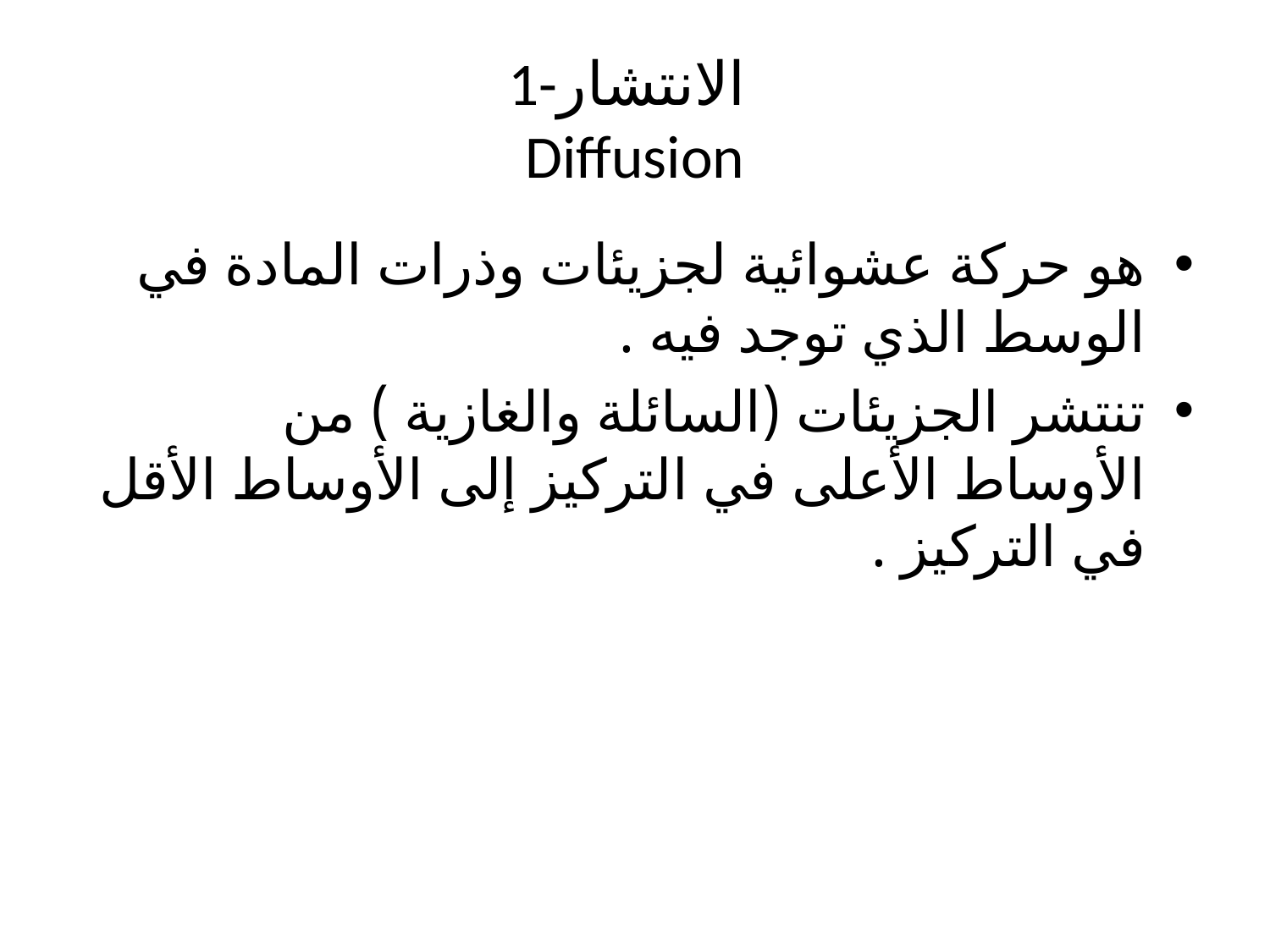

# 1-الانتشار Diffusion
هو حركة عشوائية لجزيئات وذرات المادة في الوسط الذي توجد فيه .
تنتشر الجزيئات (السائلة والغازية ) من الأوساط الأعلى في التركيز إلى الأوساط الأقل في التركيز .